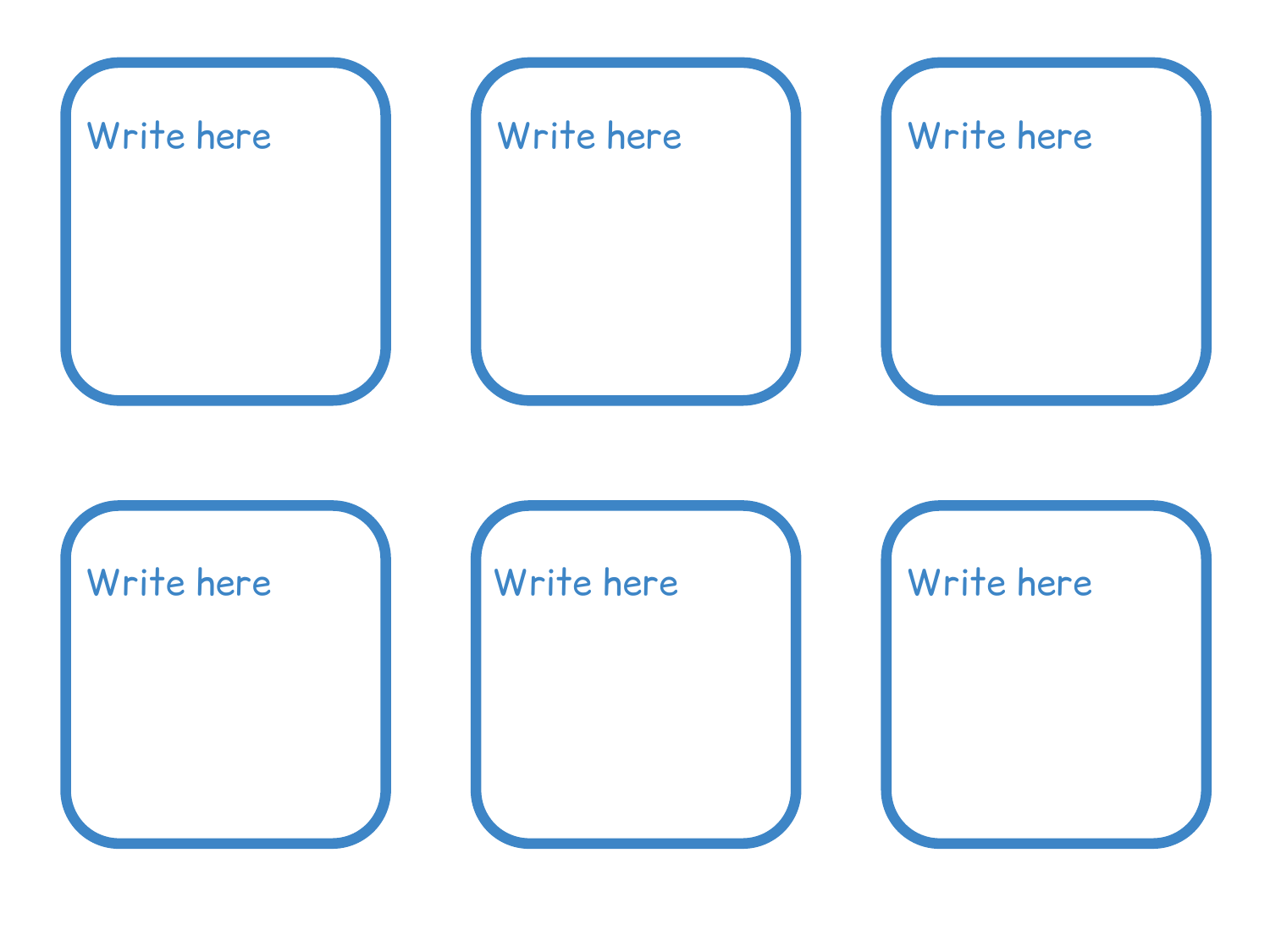

Write here
Write here
Write here

Write here
Write here
Write here